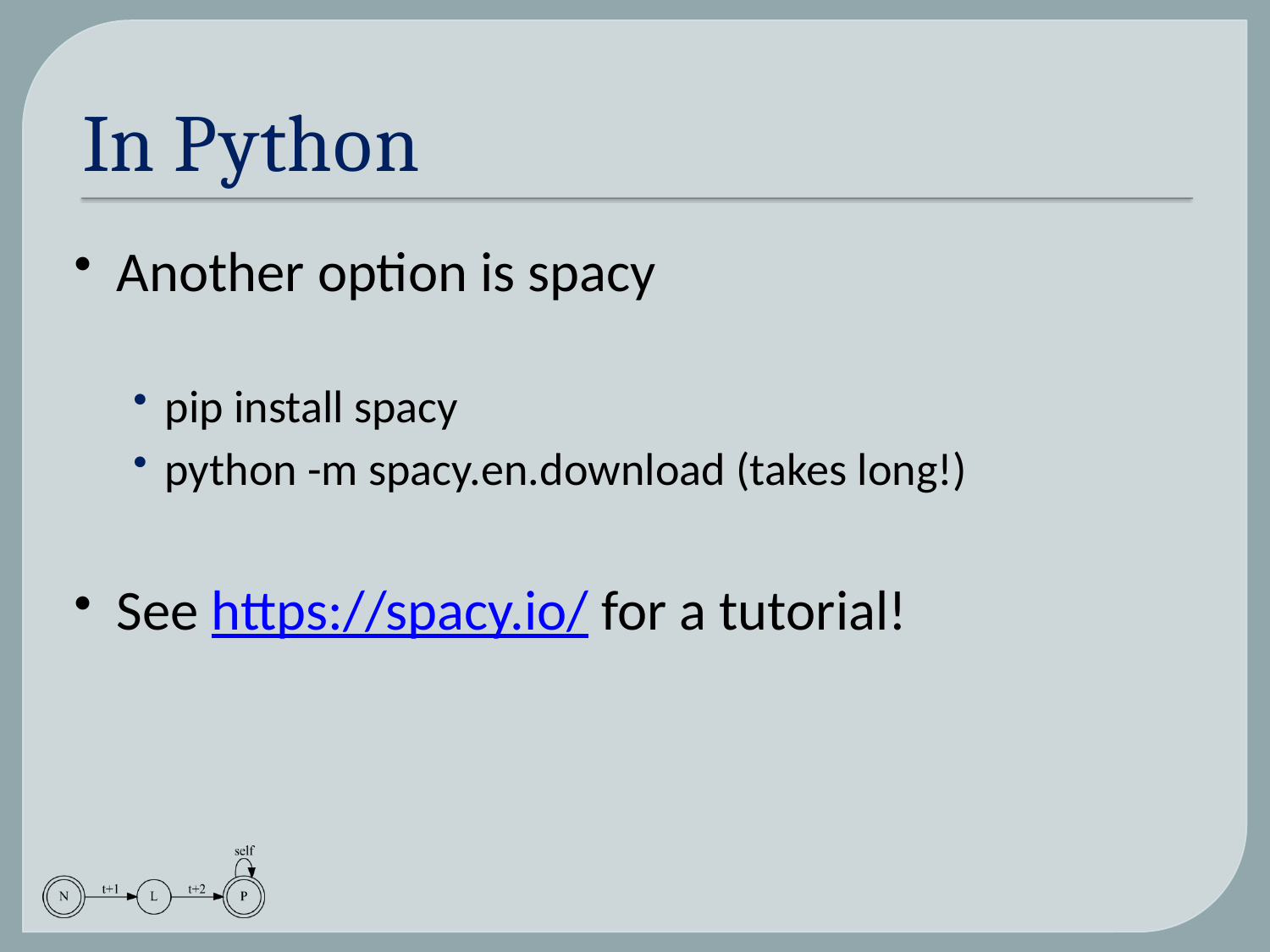

# In Python
Another option is spacy

pip install spacy
python -m spacy.en.download (takes long!)

See https://spacy.io/ for a tutorial!